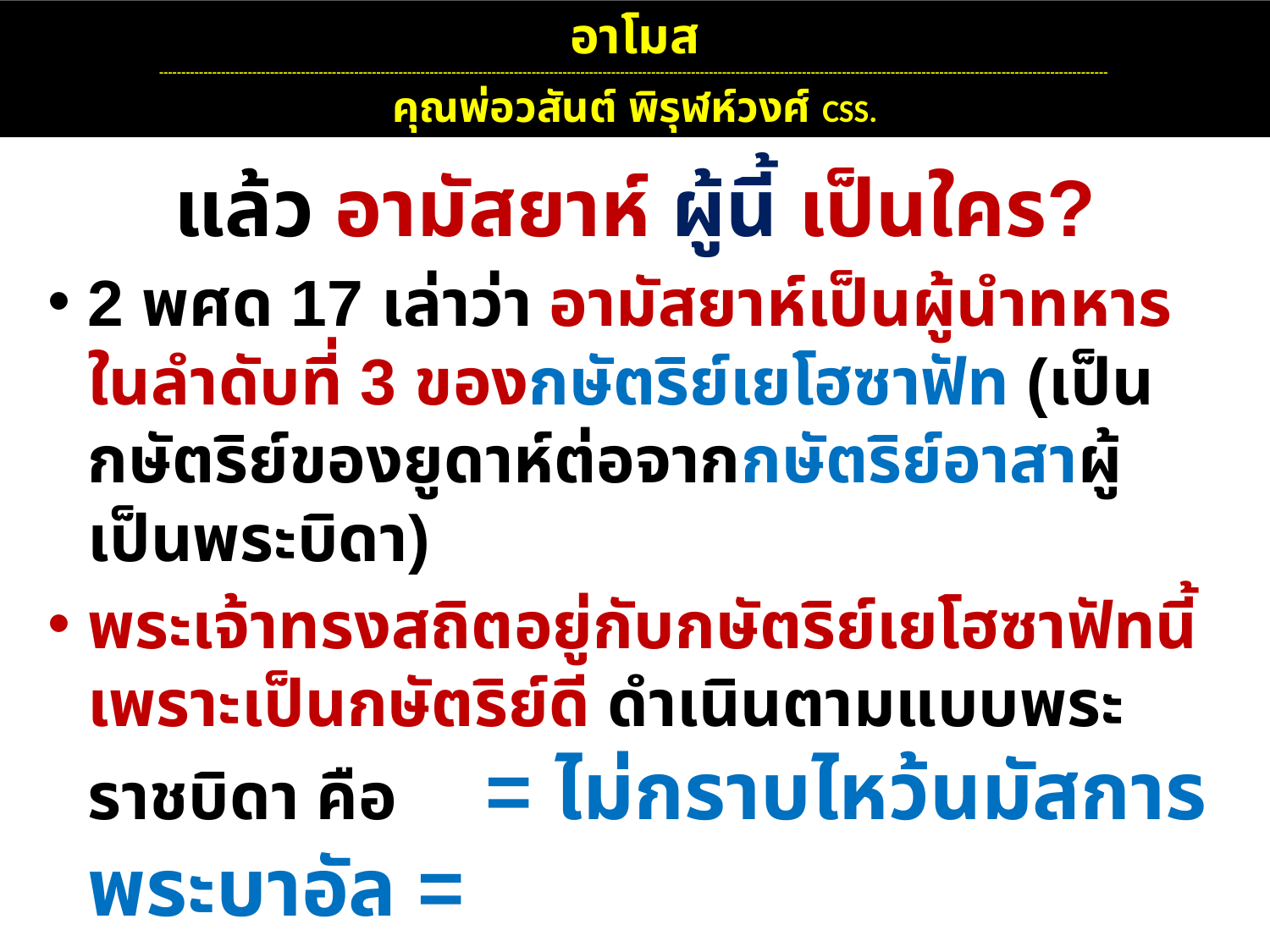

อาโมส
----------------------------------------------------------------------------------------------------------------------------------------------------------------------------------------------------------------------
คุณพ่อวสันต์ พิรุฬห์วงศ์ CSS.
แล้ว อามัสยาห์ ผู้นี้ เป็นใคร?
2 พศด 17 เล่าว่า อามัสยาห์เป็นผู้นำทหารในลำดับที่ 3 ของกษัตริย์เยโฮซาฟัท (เป็นกษัตริย์ของยูดาห์ต่อจากกษัตริย์อาสาผู้เป็นพระบิดา)
พระเจ้าทรงสถิตอยู่กับกษัตริย์เยโฮซาฟัทนี้ เพราะเป็นกษัตริย์ดี ดำเนินตามแบบพระราชบิดา คือ     = ไม่กราบไหว้นมัสการพระบาอัล =